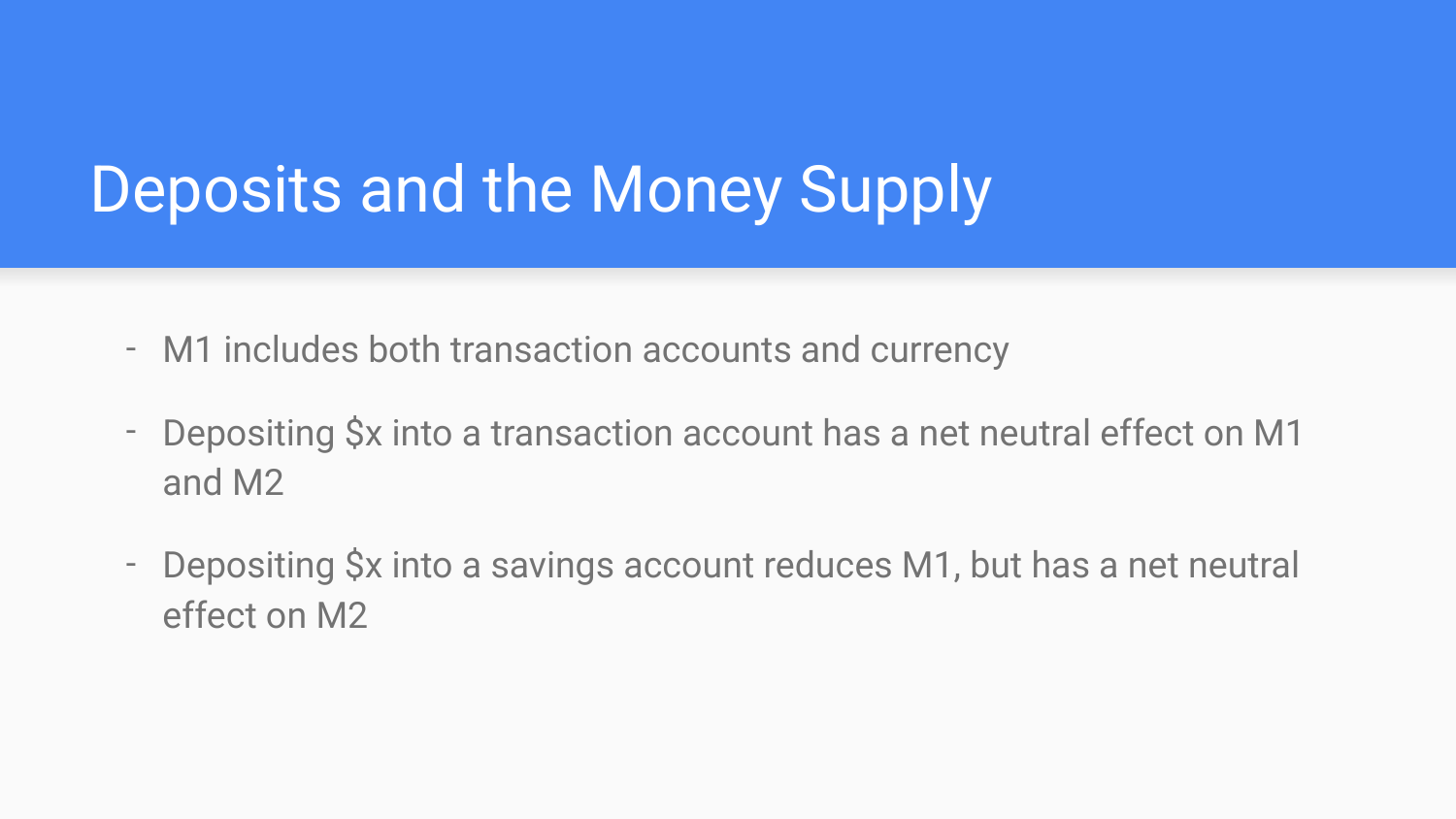

# Deposits and the Money Supply
M1 includes both transaction accounts and currency
Depositing $x into a transaction account has a net neutral effect on M1 and M2
Depositing $x into a savings account reduces M1, but has a net neutral effect on M2